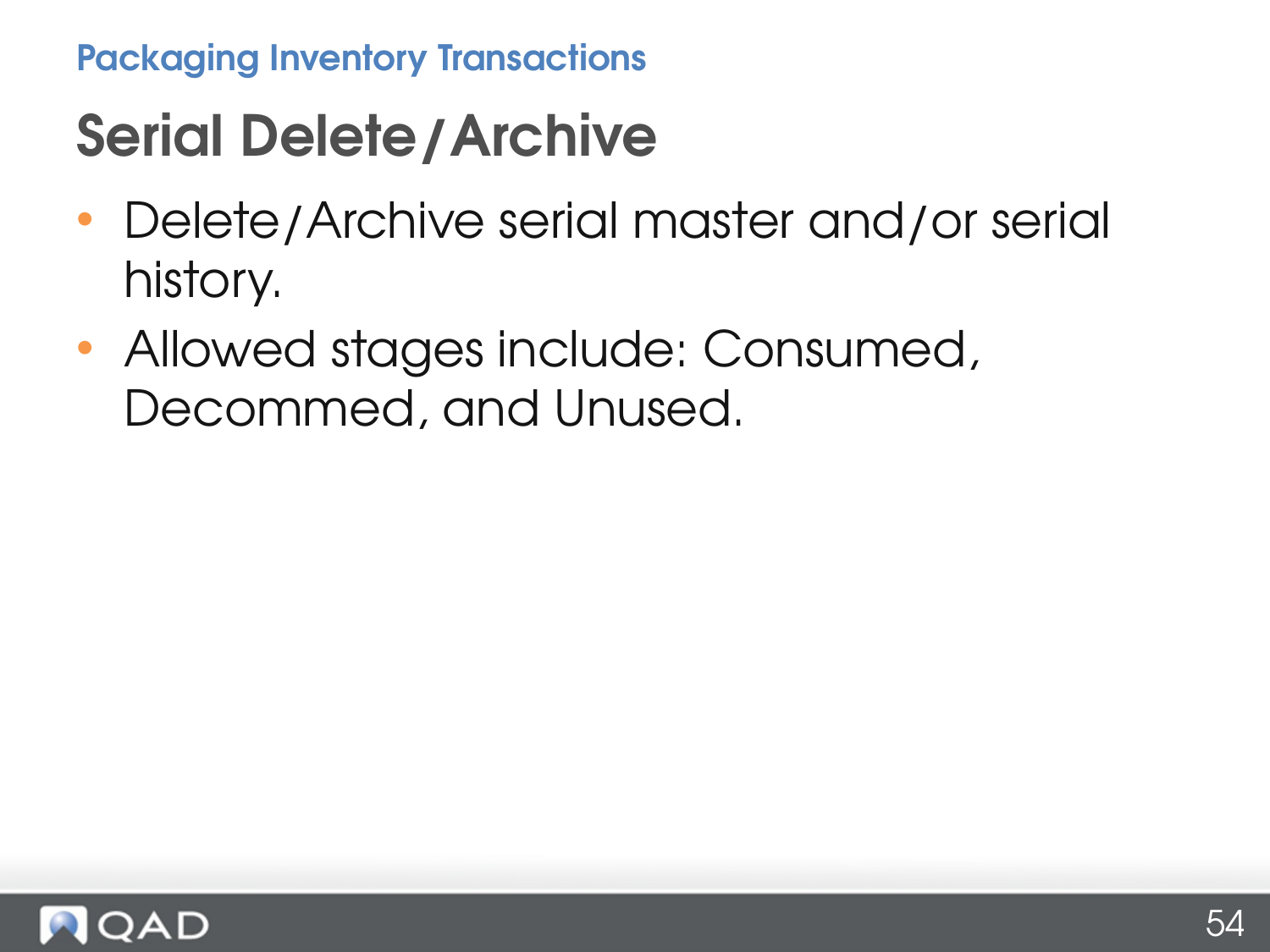

Packaging Inventory Transactions
# Serial Delete/Archive
Delete/Archive serial master and/or serial history.
Allowed stages include: Consumed, Decommed, and Unused.

54